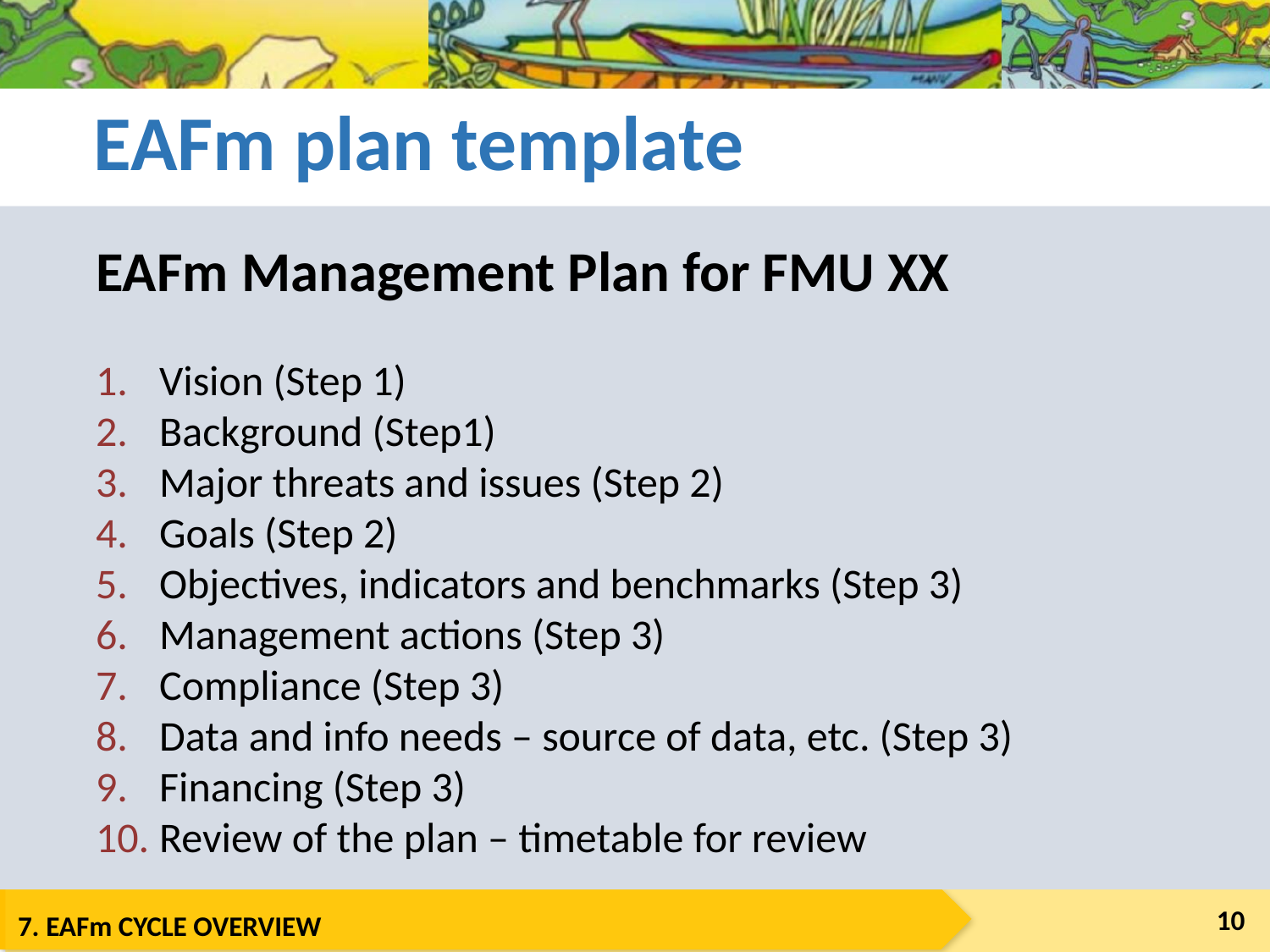

EAFm plan template

EAFm Management Plan for FMU XX

Vision (Step 1)
Background (Step1)
Major threats and issues (Step 2)
Goals (Step 2)
Objectives, indicators and benchmarks (Step 3)
Management actions (Step 3)
Compliance (Step 3)
Data and info needs – source of data, etc. (Step 3)
Financing (Step 3)
Review of the plan – timetable for review

10